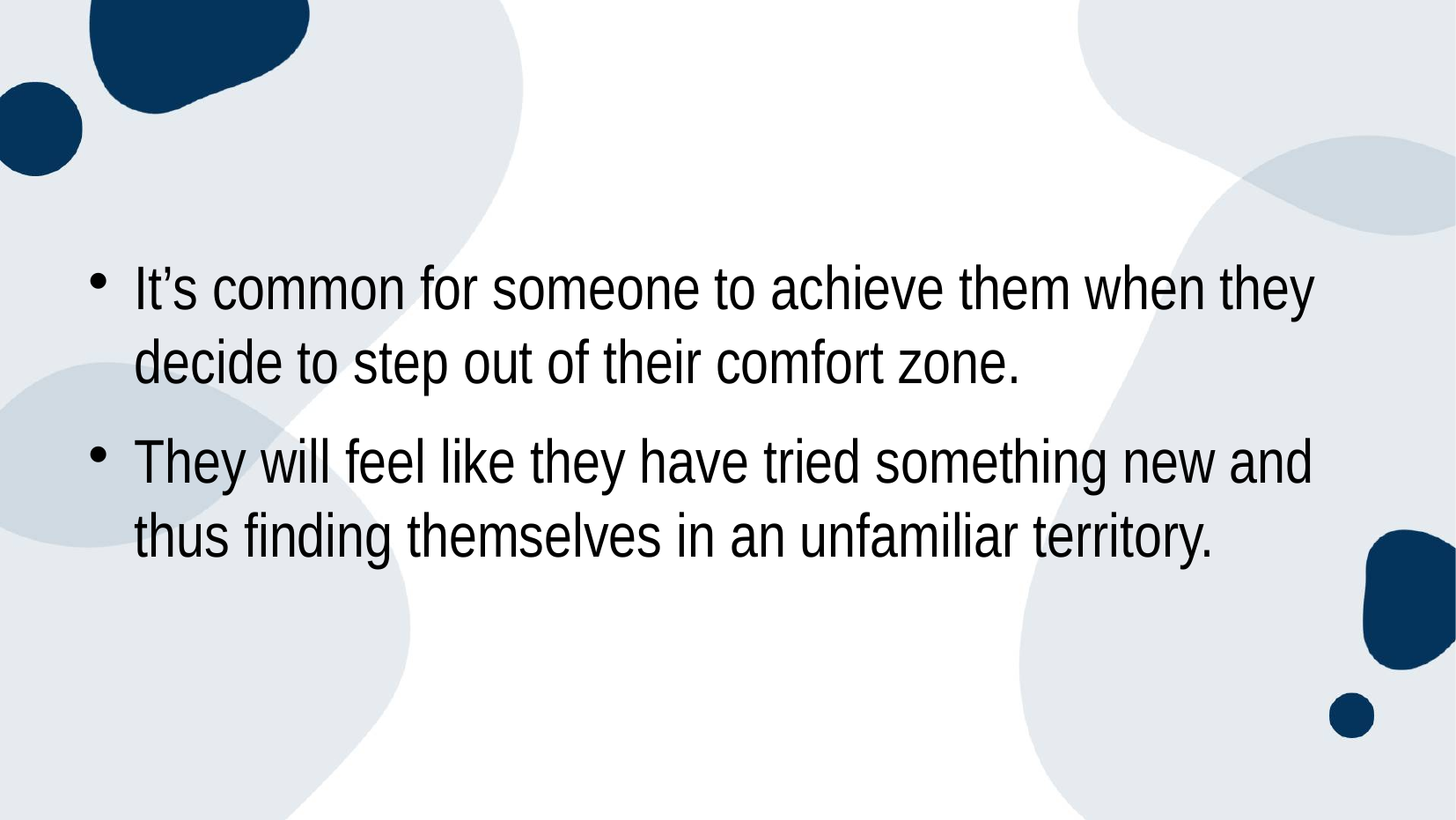

#
It’s common for someone to achieve them when they decide to step out of their comfort zone.
They will feel like they have tried something new and thus finding themselves in an unfamiliar territory.